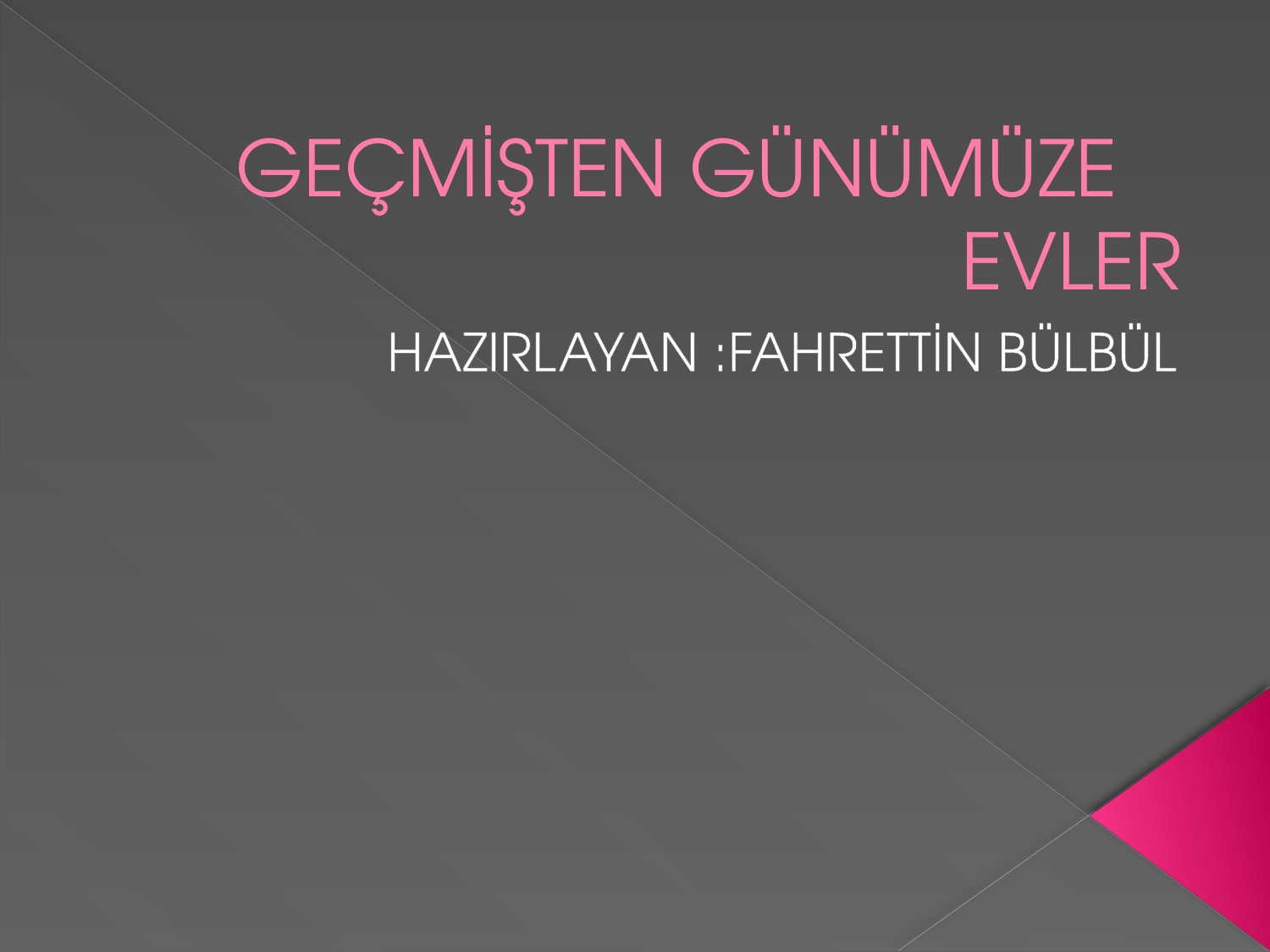

# GEÇMİŞTEN GÜNÜMÜZE    EVLER
HAZIRLAYAN :FAHRETTİN BÜLBÜL